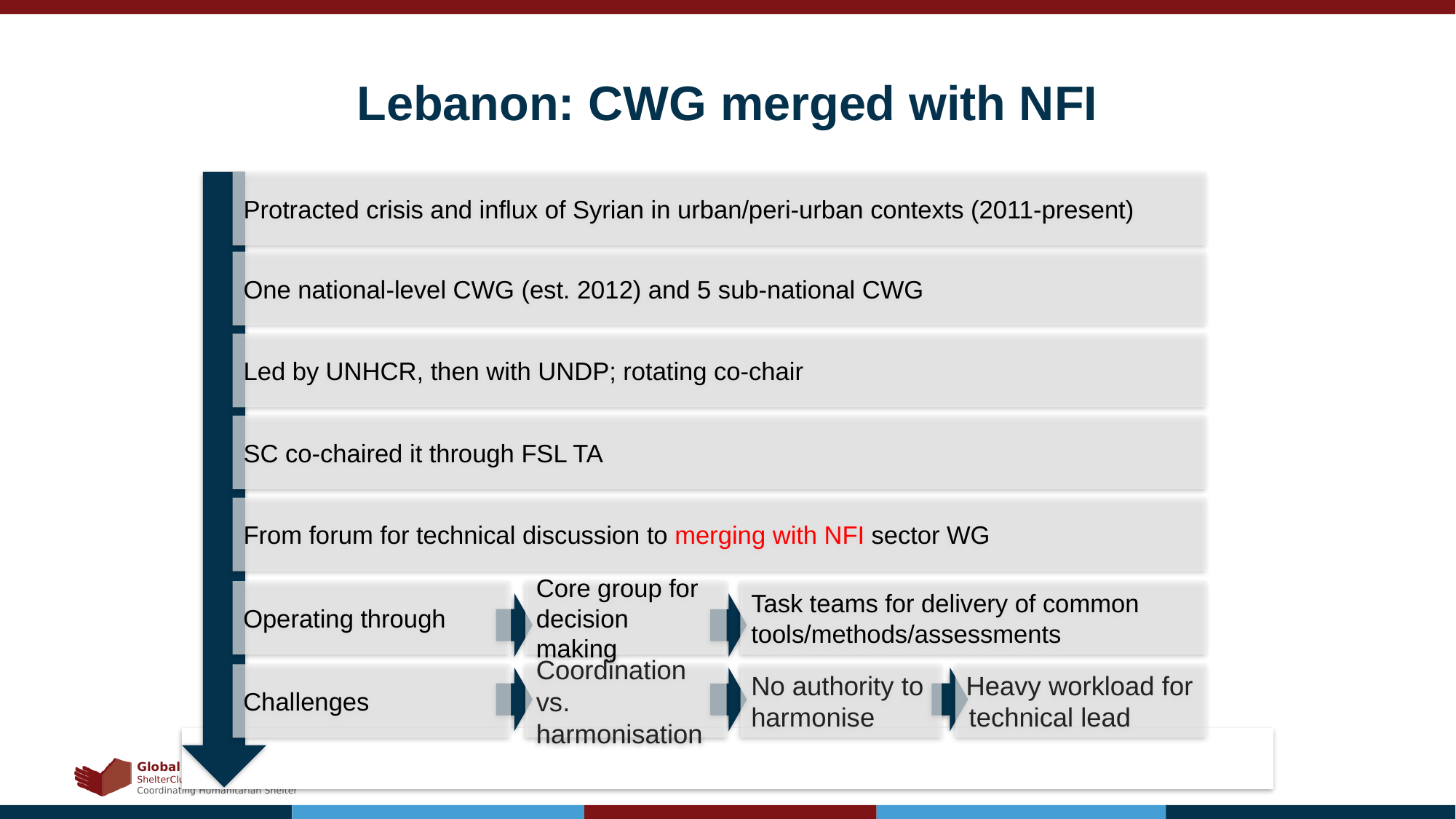

# Lebanon: CWG merged with NFI

Protracted crisis and influx of Syrian in urban/peri-urban contexts (2011-present)
One national-level CWG (est. 2012) and 5 sub-national CWG
Led by UNHCR, then with UNDP; rotating co-chair
SC co-chaired it through FSL TA
From forum for technical discussion to merging with NFI sector WG
Operating through
Core group for decision making
Task teams for delivery of common tools/methods/assessments

Coordination vs. harmonisation
No authority to harmonise
Heavy workload for technical lead
Challenges